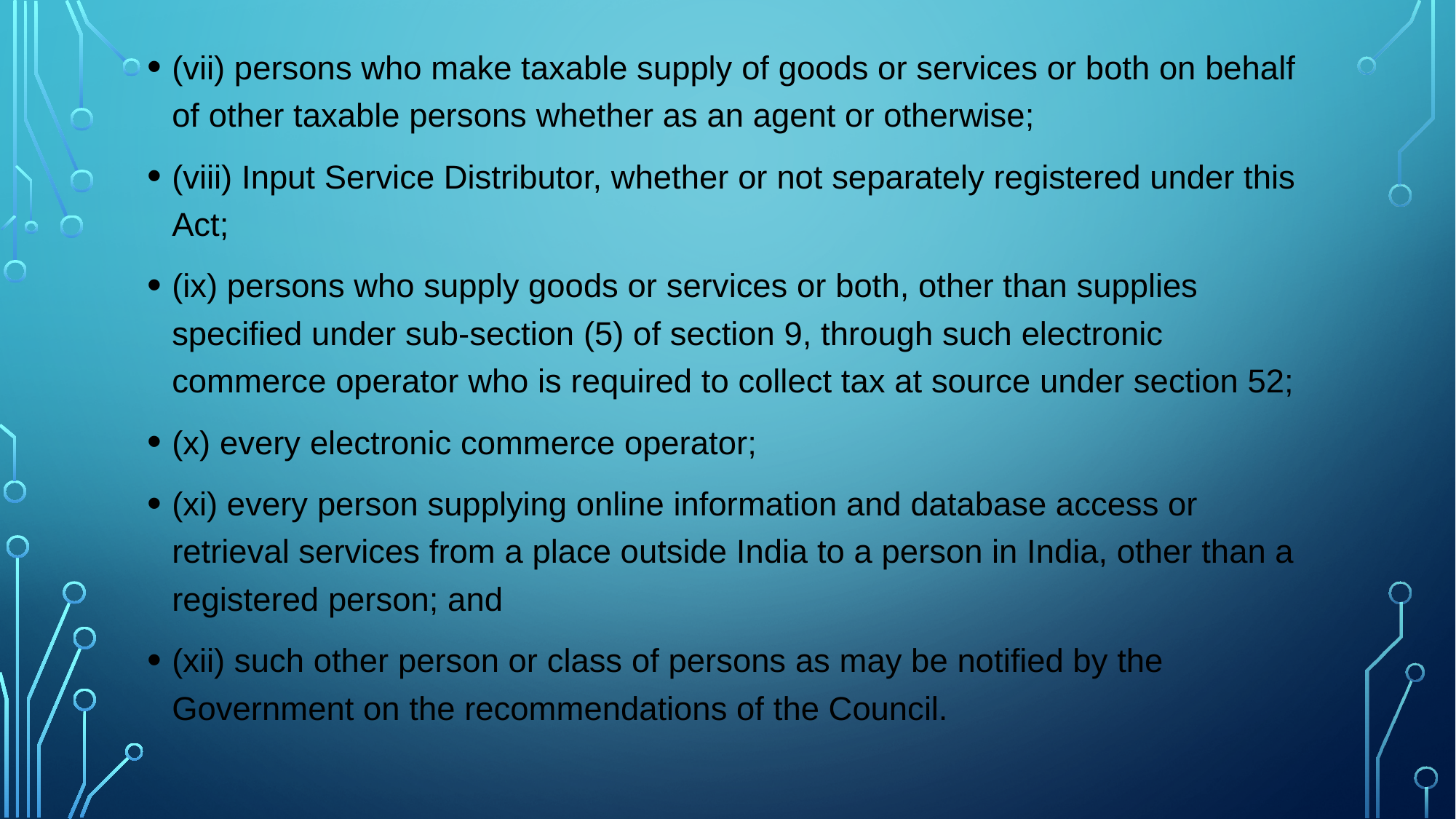

(vii) persons who make taxable supply of goods or services or both on behalf of other taxable persons whether as an agent or otherwise;
(viii) Input Service Distributor, whether or not separately registered under this Act;
(ix) persons who supply goods or services or both, other than supplies specified under sub-section (5) of section 9, through such electronic commerce operator who is required to collect tax at source under section 52;
(x) every electronic commerce operator;
(xi) every person supplying online information and database access or retrieval services from a place outside India to a person in India, other than a registered person; and
(xii) such other person or class of persons as may be notified by the Government on the recommendations of the Council.